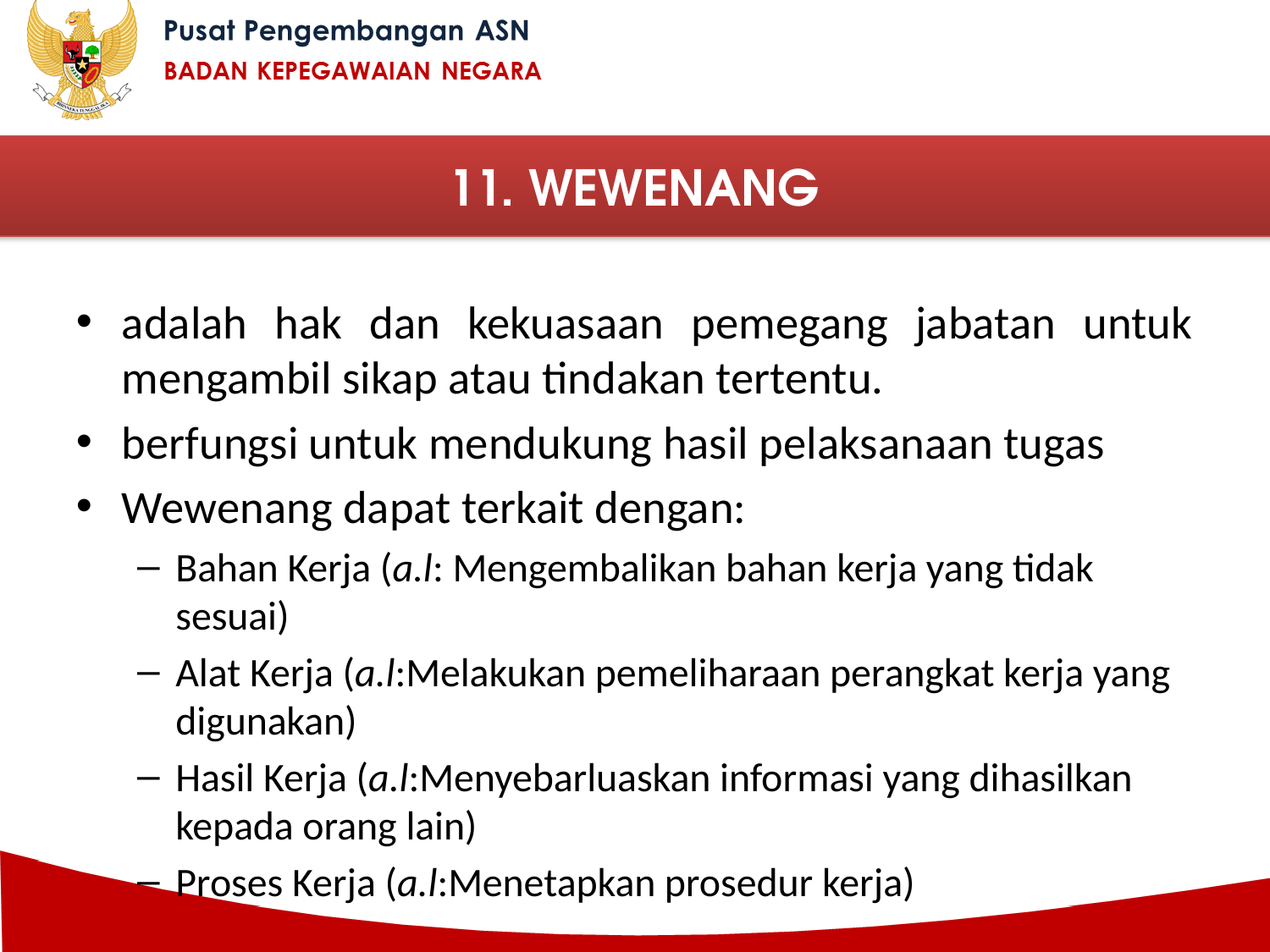

11. WEWENANG
adalah hak dan kekuasaan pemegang jabatan untuk mengambil sikap atau tindakan tertentu.
berfungsi untuk mendukung hasil pelaksanaan tugas
Wewenang dapat terkait dengan:
Bahan Kerja (a.l: Mengembalikan bahan kerja yang tidak sesuai)
Alat Kerja (a.l:Melakukan pemeliharaan perangkat kerja yang digunakan)
Hasil Kerja (a.l:Menyebarluaskan informasi yang dihasilkan kepada orang lain)
Proses Kerja (a.l:Menetapkan prosedur kerja)